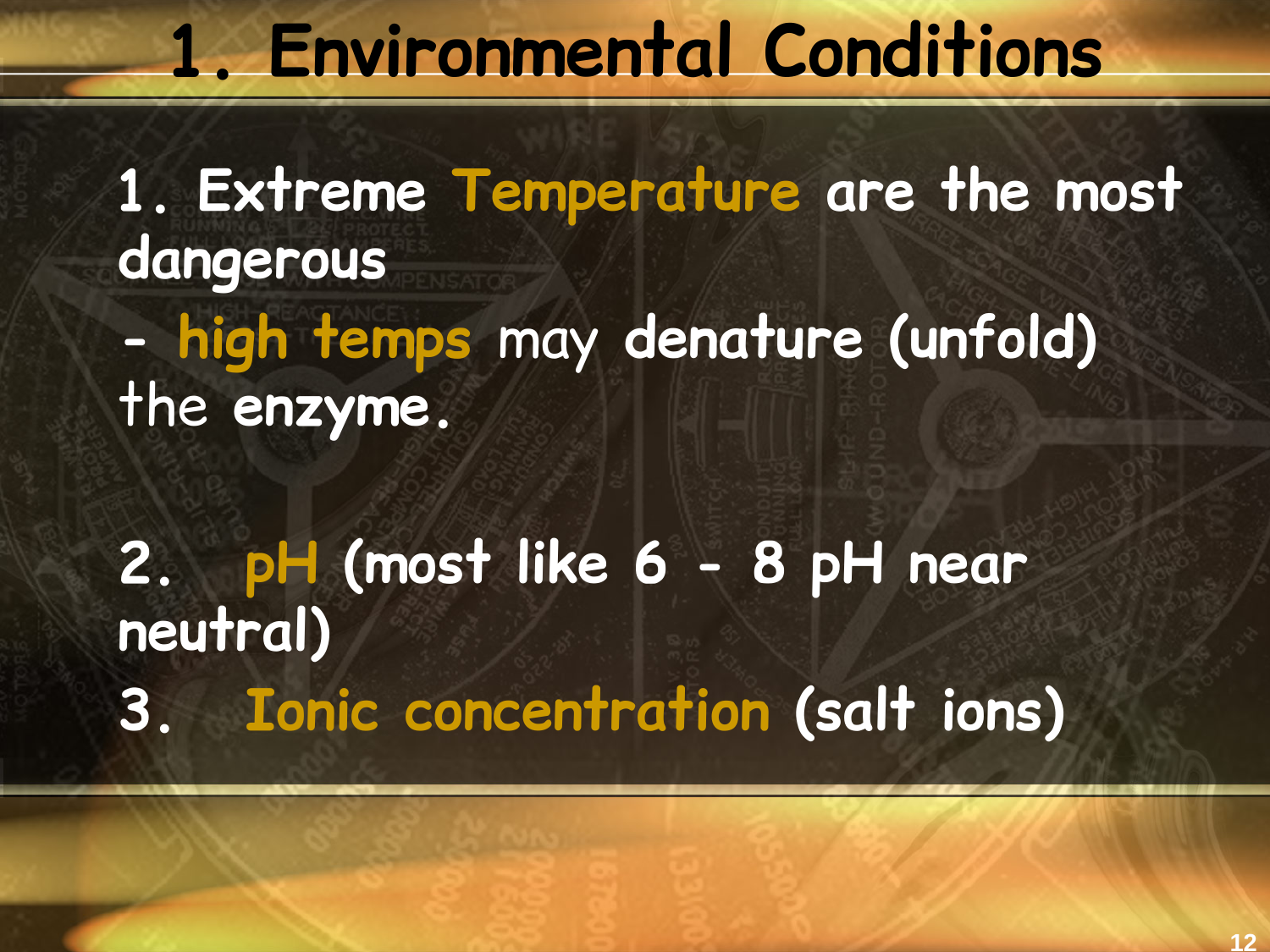

# 1. Environmental Conditions
  1. Extreme Temperature are the most dangerous
	- high temps may denature (unfold) the enzyme.

	2.	pH (most like 6 - 8 pH near neutral)
	3.	Ionic concentration (salt ions)
12